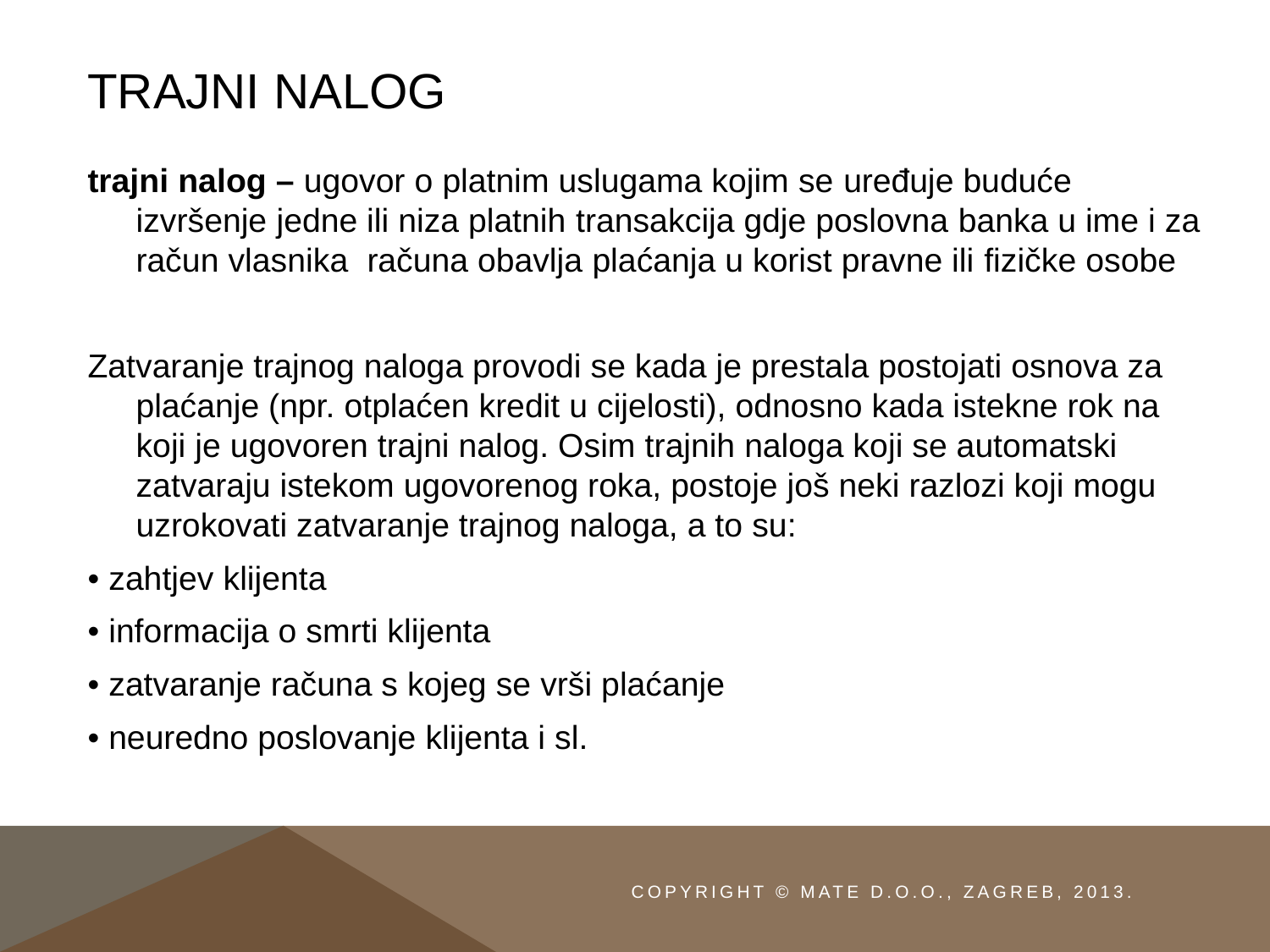

# Trajni nalog
trajni nalog – ugovor o platnim uslugama kojim se uređuje buduće izvršenje jedne ili niza platnih transakcija gdje poslovna banka u ime i za račun vlasnika  računa obavlja plaćanja u korist pravne ili fizičke osobe

Zatvaranje trajnog naloga provodi se kada je prestala postojati osnova za plaćanje (npr. otplaćen kredit u cijelosti), odnosno kada istekne rok na koji je ugovoren trajni nalog. Osim trajnih naloga koji se automatski zatvaraju istekom ugovorenog roka, postoje još neki razlozi koji mogu uzrokovati zatvaranje trajnog naloga, a to su:
• zahtjev klijenta
• informacija o smrti klijenta
• zatvaranje računa s kojeg se vrši plaćanje
• neuredno poslovanje klijenta i sl.
Copyright © MATE d.o.o., Zagreb, 2013.